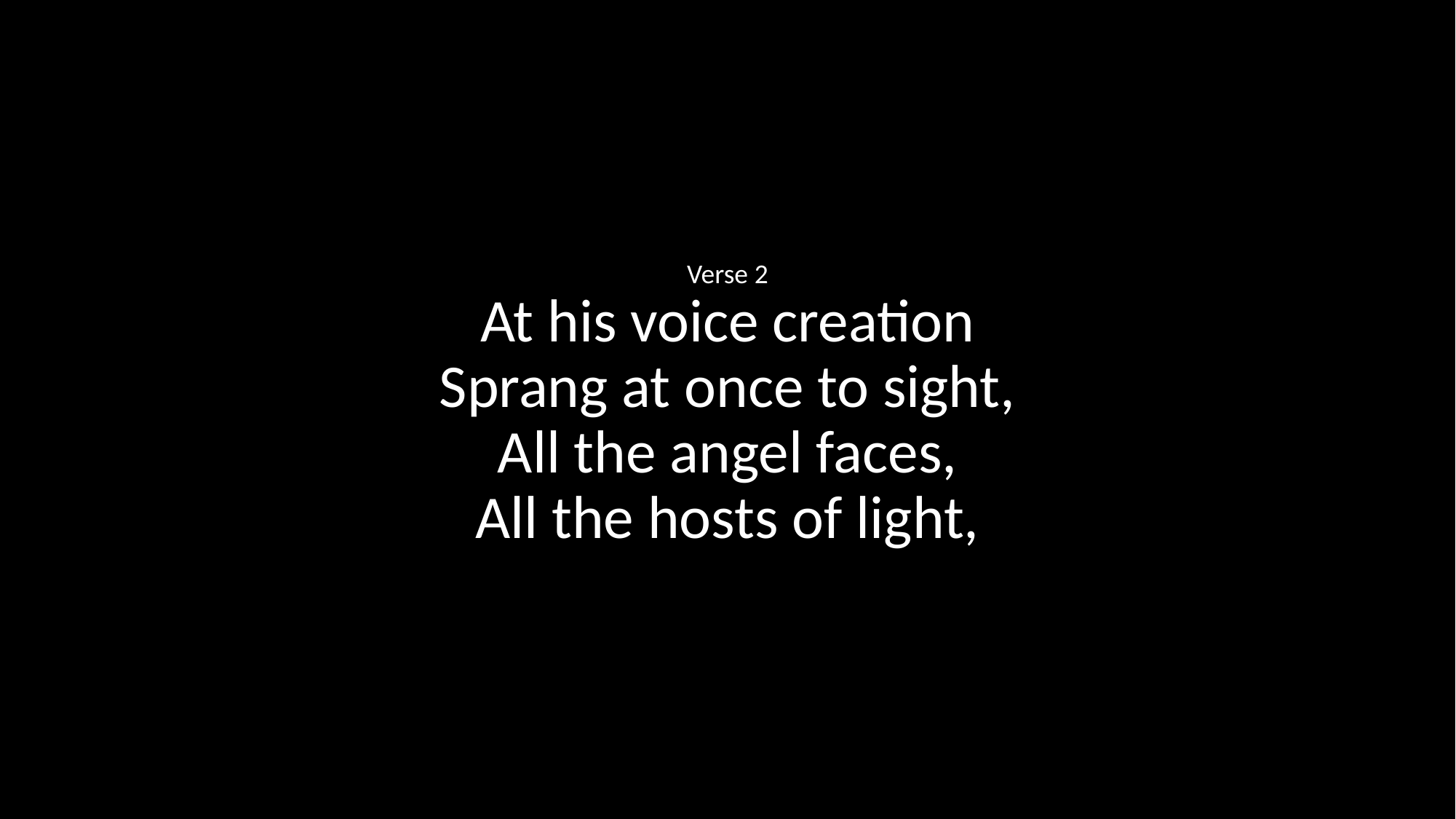

Verse 2
At his voice creation
Sprang at once to sight,
All the angel faces,
All the hosts of light,